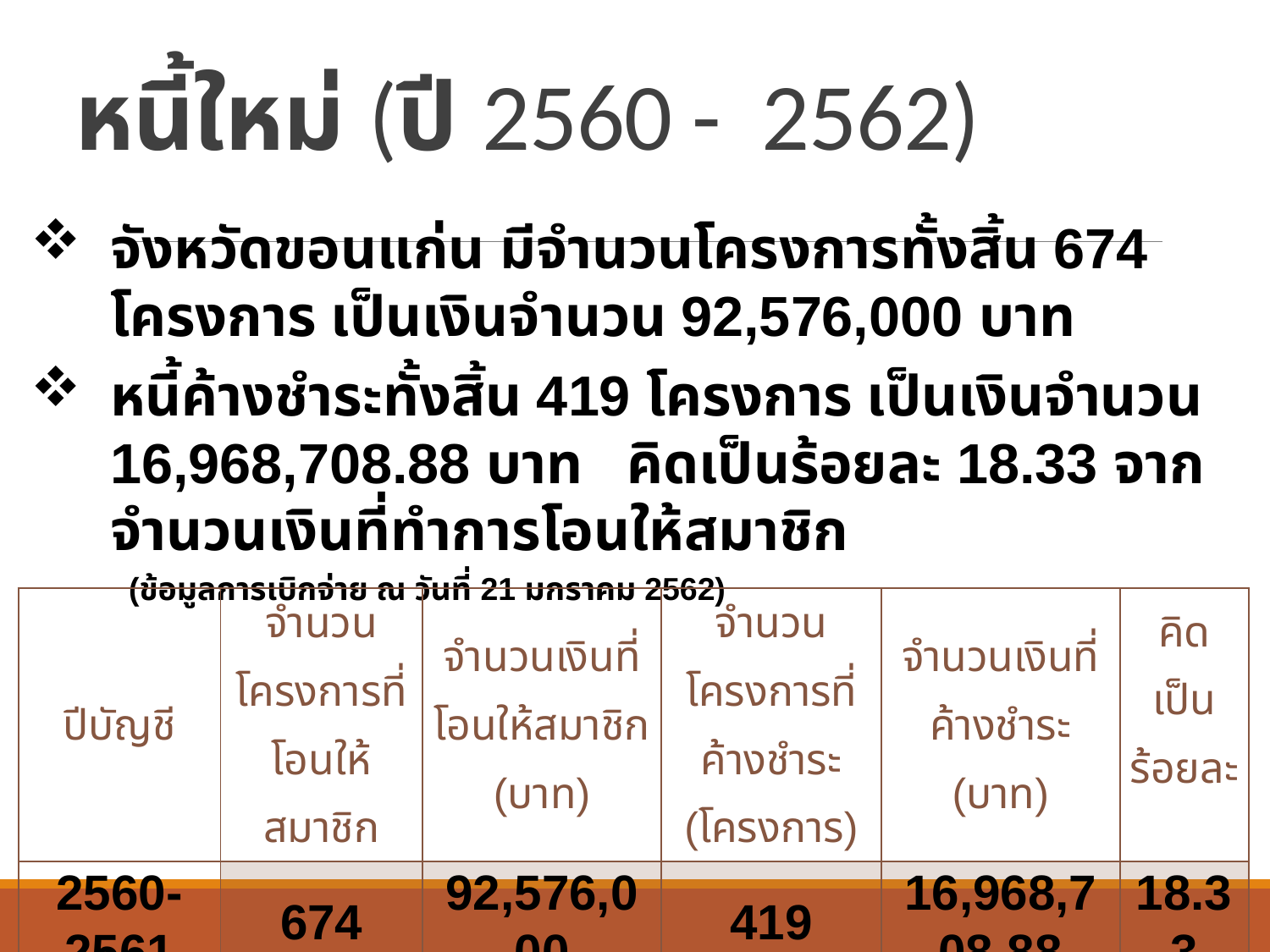

# หนี้ใหม่ (ปี 2560 -  2562)
จังหวัดขอนแก่น มีจำนวนโครงการทั้งสิ้น 674 โครงการ เป็นเงินจำนวน 92,576,000 บาท
หนี้ค้างชำระทั้งสิ้น 419 โครงการ เป็นเงินจำนวน 16,968,708.88 บาท   คิดเป็นร้อยละ 18.33 จากจำนวนเงินที่ทำการโอนให้สมาชิก
           (ข้อมูลการเบิกจ่าย ณ วันที่ 21 มกราคม 2562)
| ปีบัญชี | จำนวนโครงการที่โอนให้สมาชิก | จำนวนเงินที่โอนให้สมาชิก (บาท) | จำนวนโครงการที่ค้างชำระ (โครงการ) | จำนวนเงินที่ค้างชำระ (บาท) | คิดเป็น ร้อยละ |
| --- | --- | --- | --- | --- | --- |
| 2560-2561 | 674 | 92,576,000 | 419 | 16,968,708.88 | 18.33 |